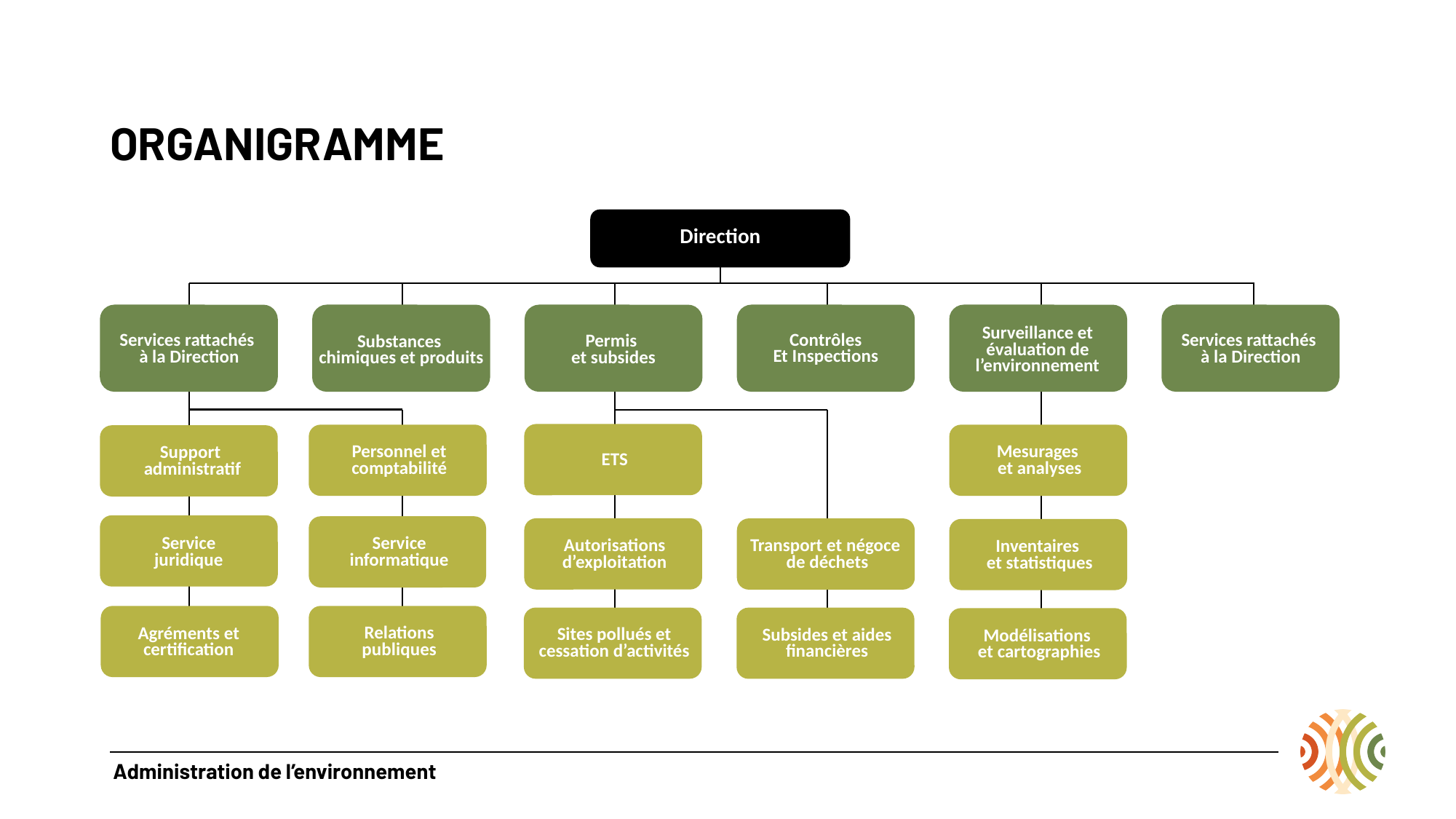

ORGANIGRAMME
Direction

Services rattachés
à la Direction
Services rattachés
à la Direction
Permis
et subsides
Surveillance et évaluation de l’environnement
Substances
chimiques et produits
Contrôles
Et Inspections

ETS
Personnel et comptabilité
Mesurages
et analyses
Support
administratif

Service
juridique

Service
informatique

Autorisations d’exploitation
Transport et négoce
de déchets
Inventaires
et statistiques

Relations
publiques

Agréments et certification
Sites pollués et cessation d’activités
Subsides et aides financières
Modélisations
et cartographies